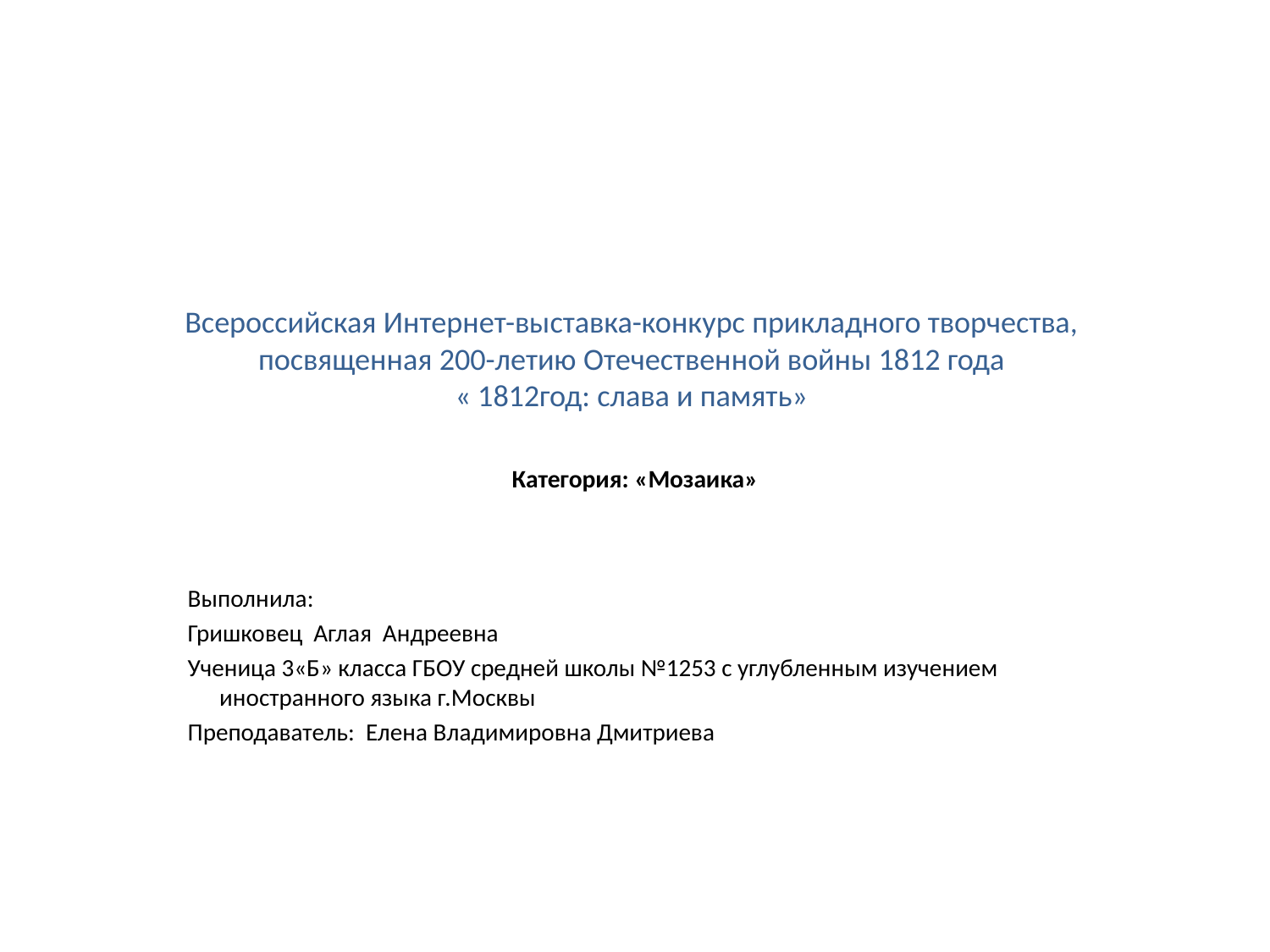

# Всероссийская Интернет-выставка-конкурс прикладного творчества, посвященная 200-летию Отечественной войны 1812 года « 1812год: слава и память» Категория: «Мозаика»
Выполнила:
Гришковец  Аглая  Андреевна
Ученица 3«Б» класса ГБОУ средней школы №1253 с углубленным изучением иностранного языка г.Москвы
Преподаватель:  Елена Владимировна Дмитриева